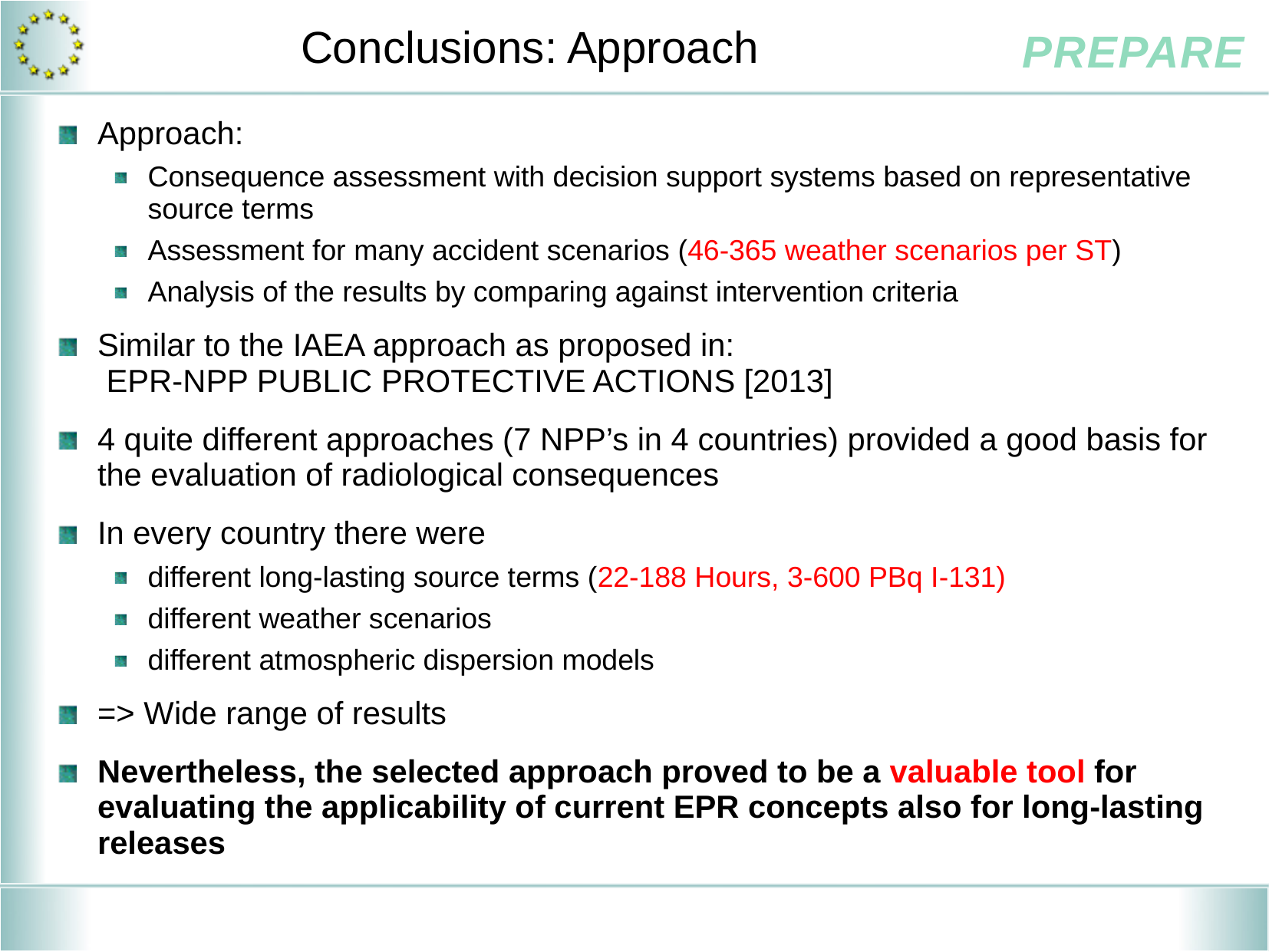

# Conclusions: Approach
Approach:
Consequence assessment with decision support systems based on representative source terms
Assessment for many accident scenarios (46-365 weather scenarios per ST)
Analysis of the results by comparing against intervention criteria
Similar to the IAEA approach as proposed in:
 EPR-NPP PUBLIC PROTECTIVE ACTIONS [2013]
4 quite different approaches (7 NPP’s in 4 countries) provided a good basis for the evaluation of radiological consequences
In every country there were
different long-lasting source terms (22-188 Hours, 3-600 PBq I-131)
different weather scenarios
different atmospheric dispersion models
=> Wide range of results
Nevertheless, the selected approach proved to be a valuable tool for evaluating the applicability of current EPR concepts also for long-lasting releases